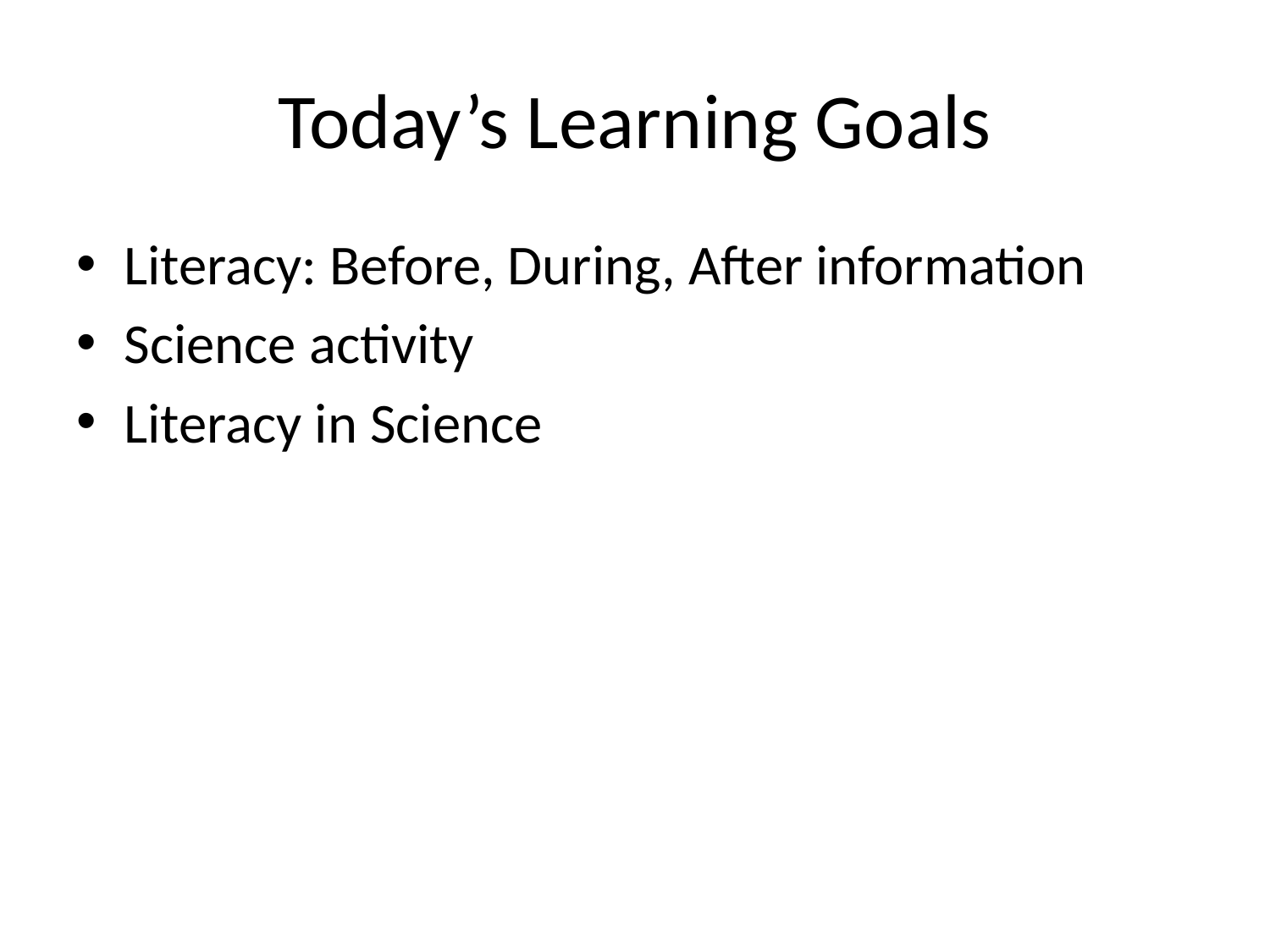

# Today’s Learning Goals
Literacy: Before, During, After information
Science activity
Literacy in Science